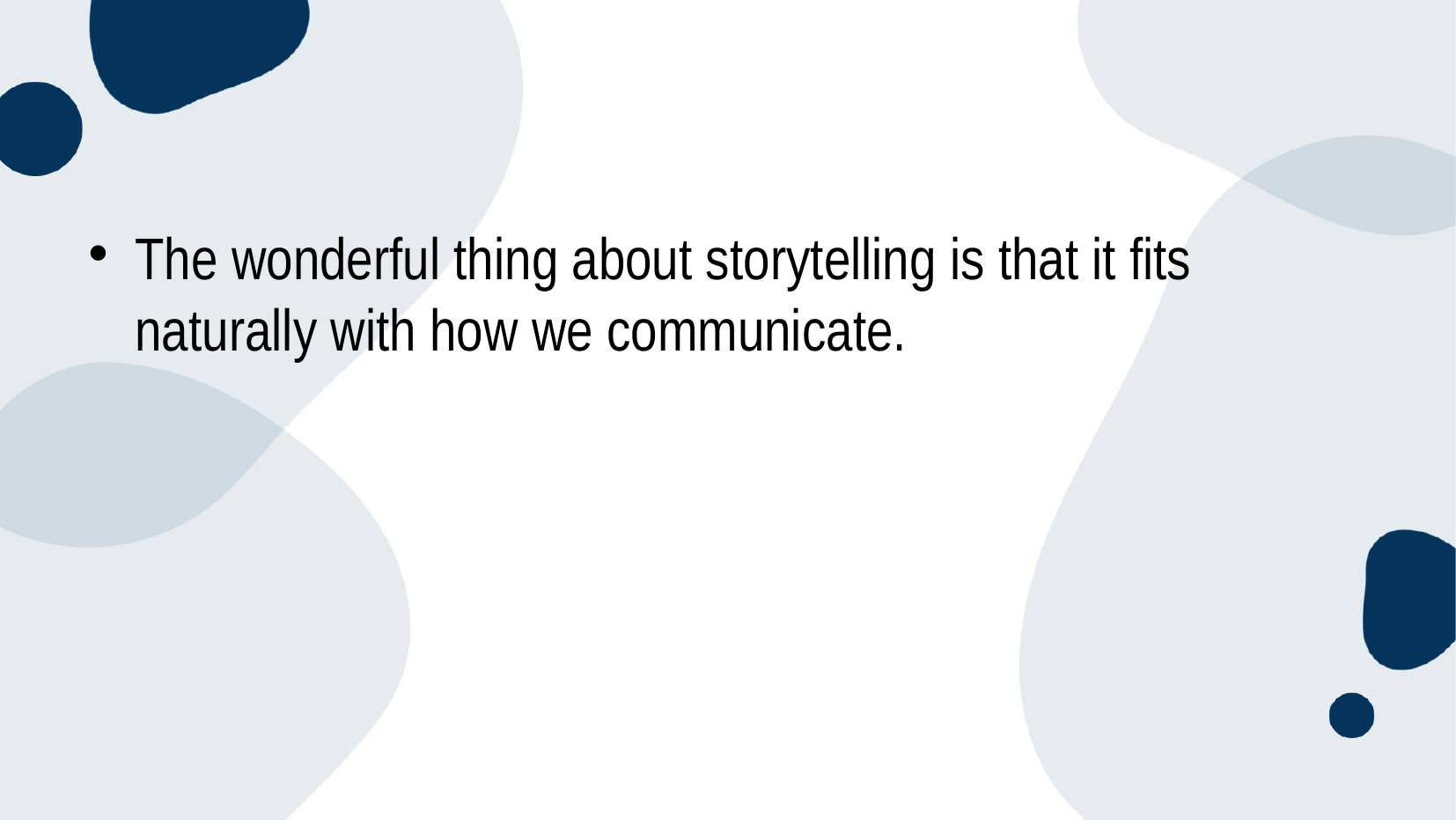

#
The wonderful thing about storytelling is that it fits naturally with how we communicate.